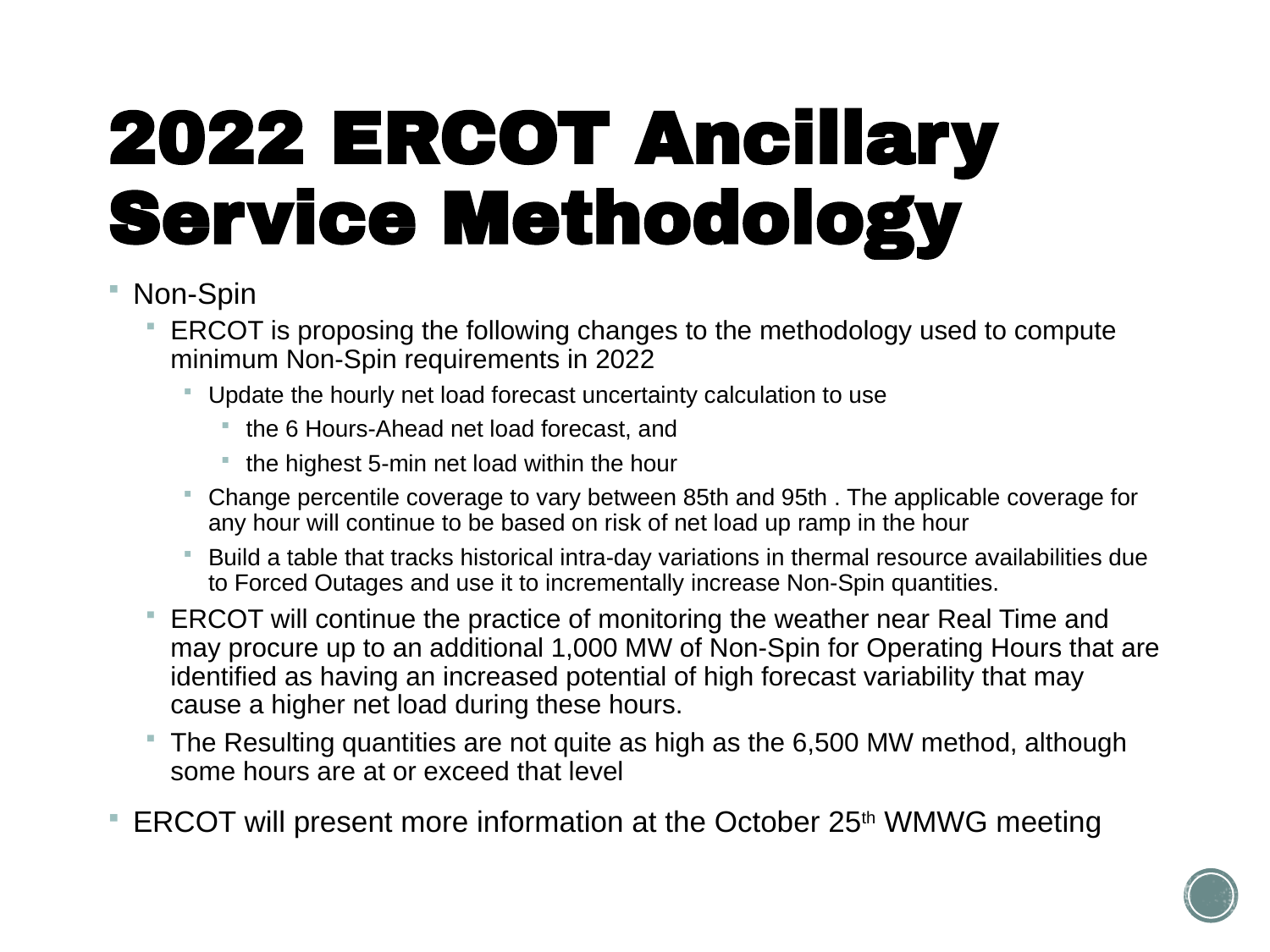

# 2022 ERCOT Ancillary Service Methodology
Non-Spin
ERCOT is proposing the following changes to the methodology used to compute minimum Non-Spin requirements in 2022
Update the hourly net load forecast uncertainty calculation to use
the 6 Hours-Ahead net load forecast, and
the highest 5-min net load within the hour
Change percentile coverage to vary between 85th and 95th . The applicable coverage for any hour will continue to be based on risk of net load up ramp in the hour
Build a table that tracks historical intra-day variations in thermal resource availabilities due to Forced Outages and use it to incrementally increase Non-Spin quantities.
ERCOT will continue the practice of monitoring the weather near Real Time and may procure up to an additional 1,000 MW of Non-Spin for Operating Hours that are identified as having an increased potential of high forecast variability that may cause a higher net load during these hours.
The Resulting quantities are not quite as high as the 6,500 MW method, although some hours are at or exceed that level
ERCOT will present more information at the October 25th WMWG meeting